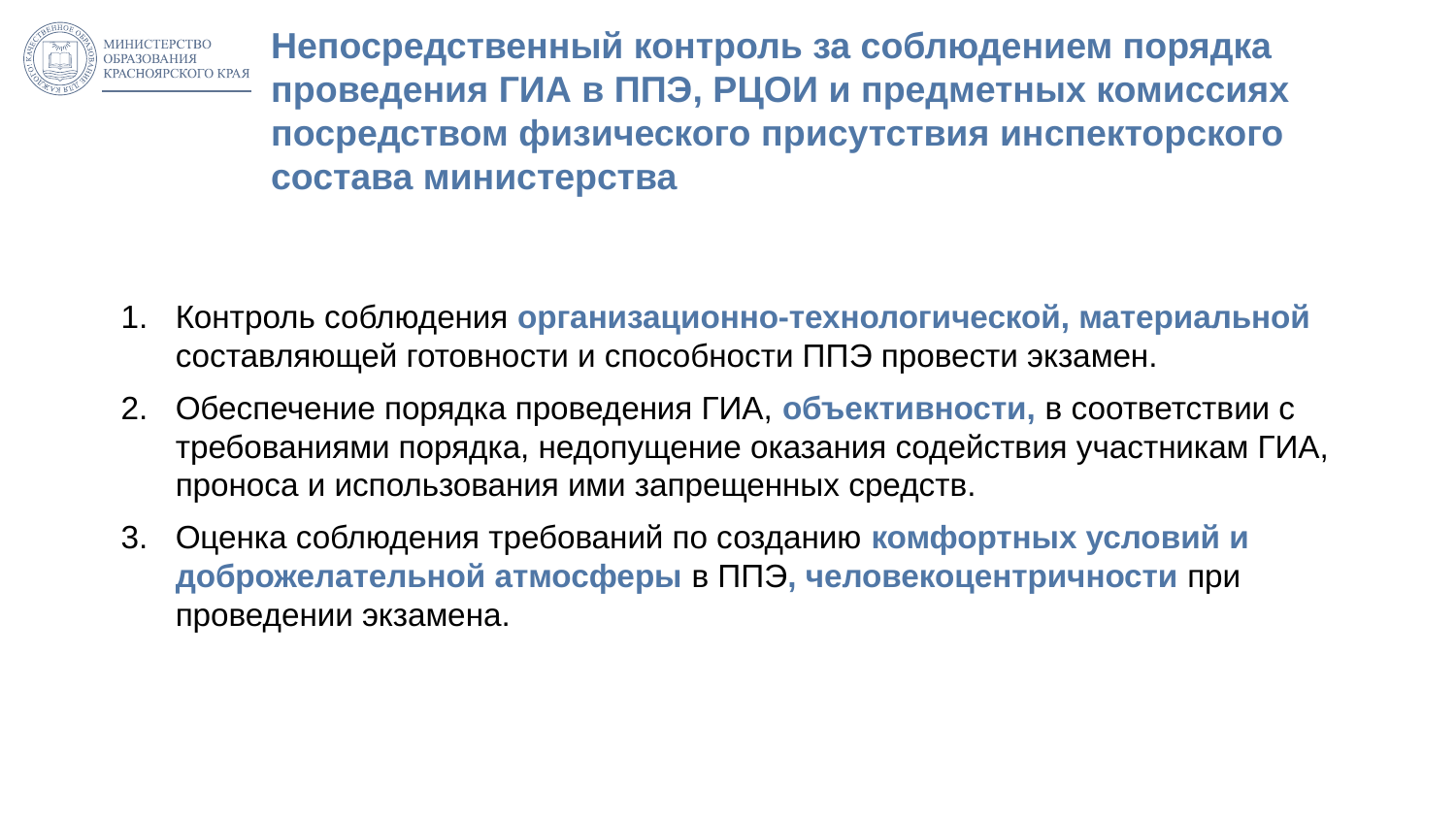

# Непосредственный контроль за соблюдением порядка проведения ГИА в ППЭ, РЦОИ и предметных комиссиях посредством физического присутствия инспекторского состава министерства
Контроль соблюдения организационно-технологической, материальной составляющей готовности и способности ППЭ провести экзамен.
Обеспечение порядка проведения ГИА, объективности, в соответствии с требованиями порядка, недопущение оказания содействия участникам ГИА, проноса и использования ими запрещенных средств.
Оценка соблюдения требований по созданию комфортных условий и доброжелательной атмосферы в ППЭ, человекоцентричности при проведении экзамена.
6